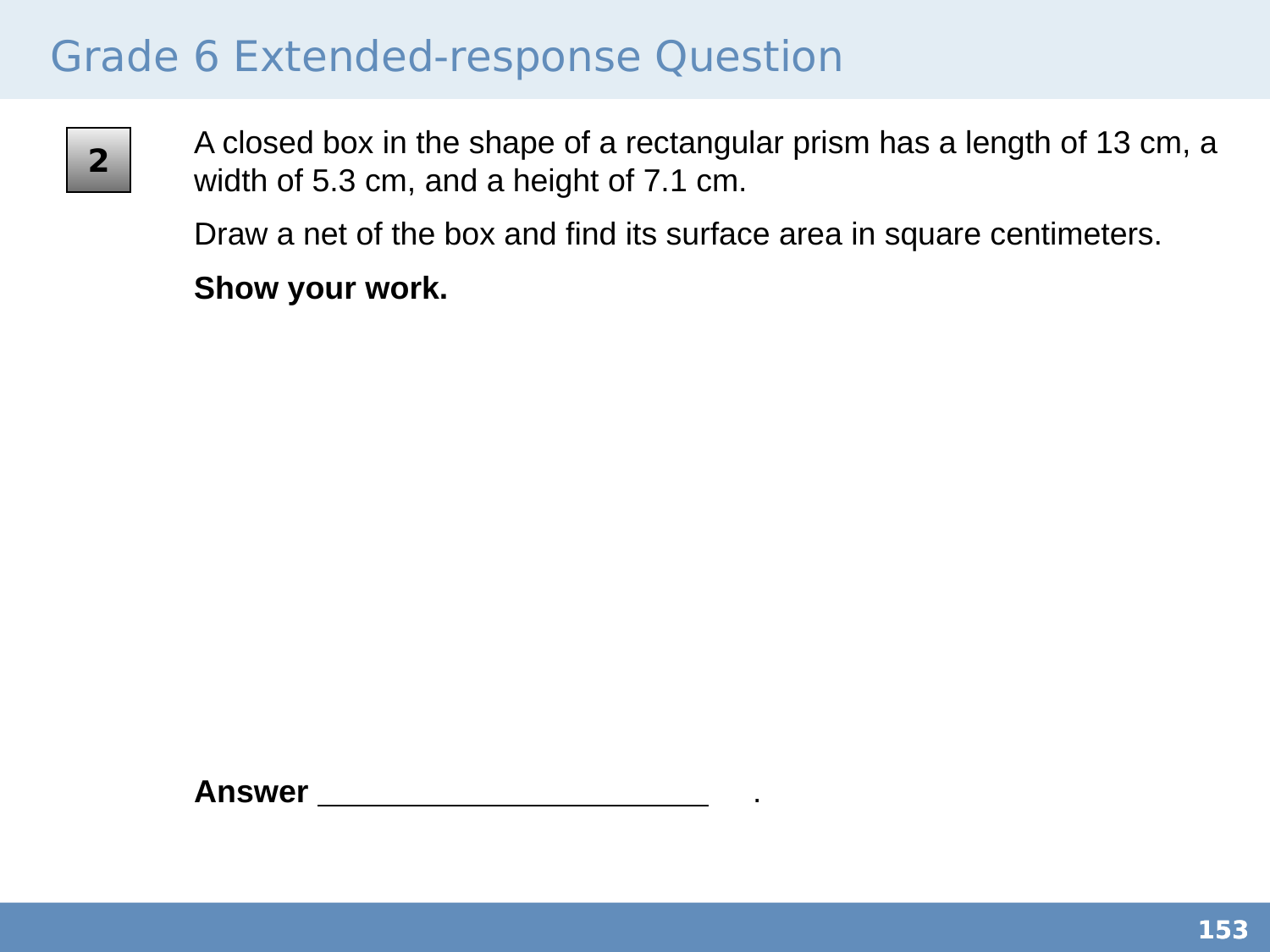

# Grade 6 Extended-response Question
A closed box in the shape of a rectangular prism has a length of 13 cm, a width of 5.3 cm, and a height of 7.1 cm.
Draw a net of the box and find its surface area in square centimeters.
Show your work.

Answer                                                  .

2
153